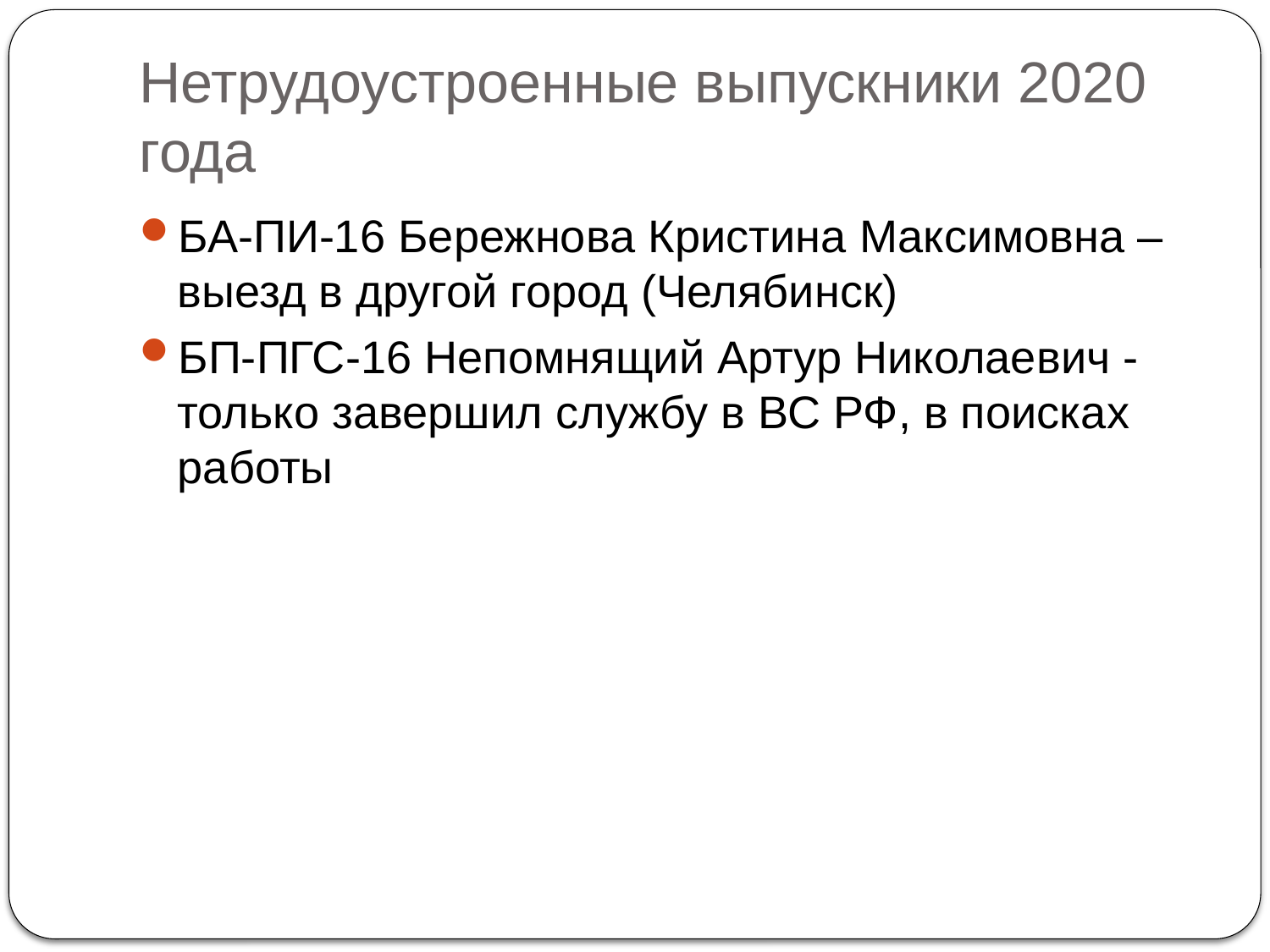

# Нетрудоустроенные выпускники 2020 года
БА-ПИ-16 Бережнова Кристина Максимовна – выезд в другой город (Челябинск)
БП-ПГС-16 Непомнящий Артур Николаевич - только завершил службу в ВС РФ, в поисках работы